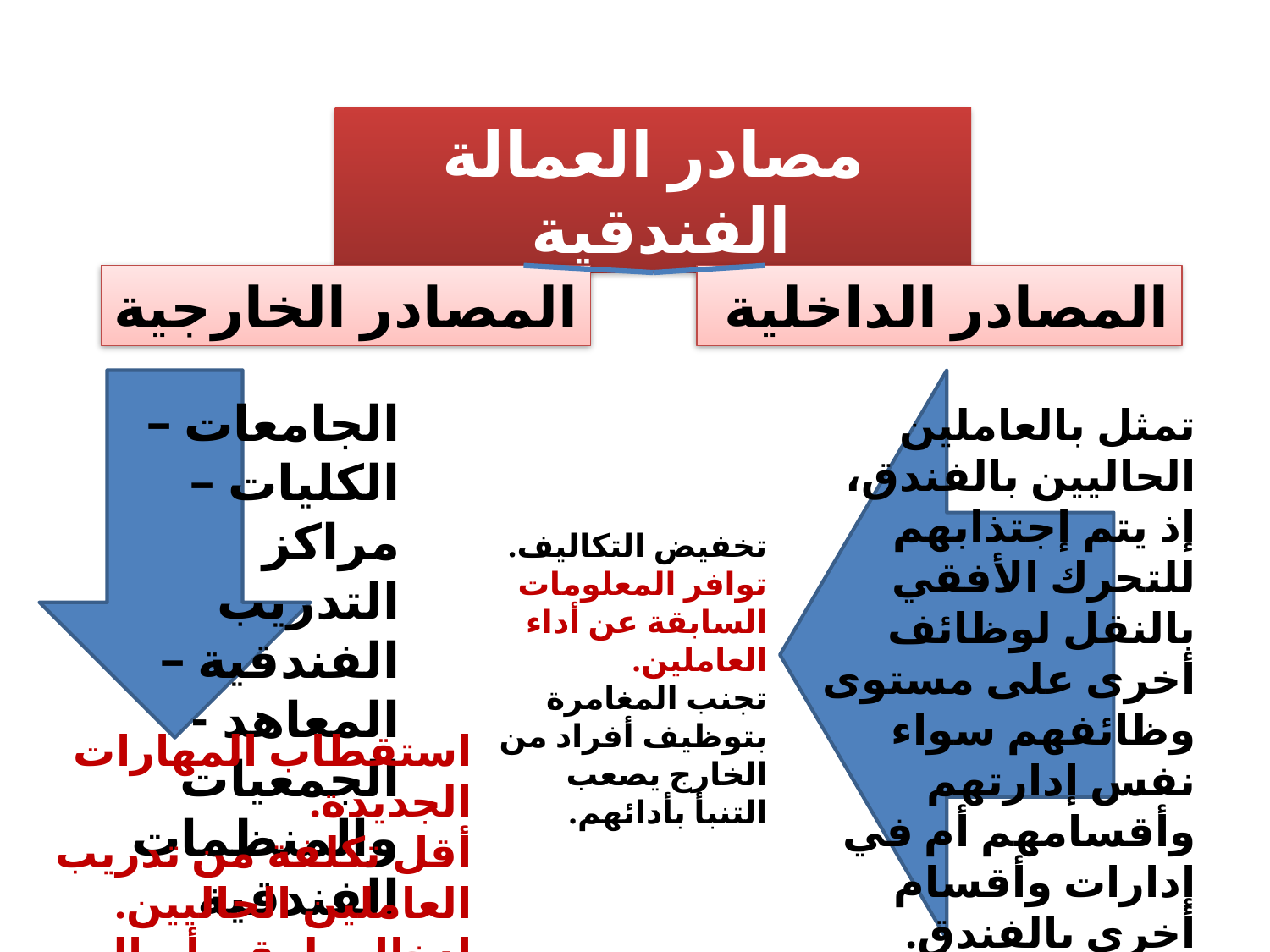

مصادر العمالة الفندقية
المصادر الداخلية
المصادر الخارجية

الجامعات – الكليات – مراكز التدريب الفندقية – المعاهد - الجمعيات والمنظمات الفندقية
تمثل بالعاملين الحاليين بالفندق، إذ يتم إجتذابهم للتحرك الأفقي بالنقل لوظائف أخرى على مستوى وظائفهم سواء نفس إدارتهم وأقسامهم أم في إدارات وأقسام أخرى بالفندق. وتفضل العديد من المؤسسات الفندقية تعبئة شواغرها من الداخل
تخفيض التكاليف.
توافر المعلومات السابقة عن أداء العاملين.
تجنب المغامرة بتوظيف أفراد من الخارج يصعب التنبأ بأدائهم.
استقطاب المهارات الجديدة.
أقل تكلفة من تدريب العاملين الحاليين.
إدخال طرق وأساليب جديدة.